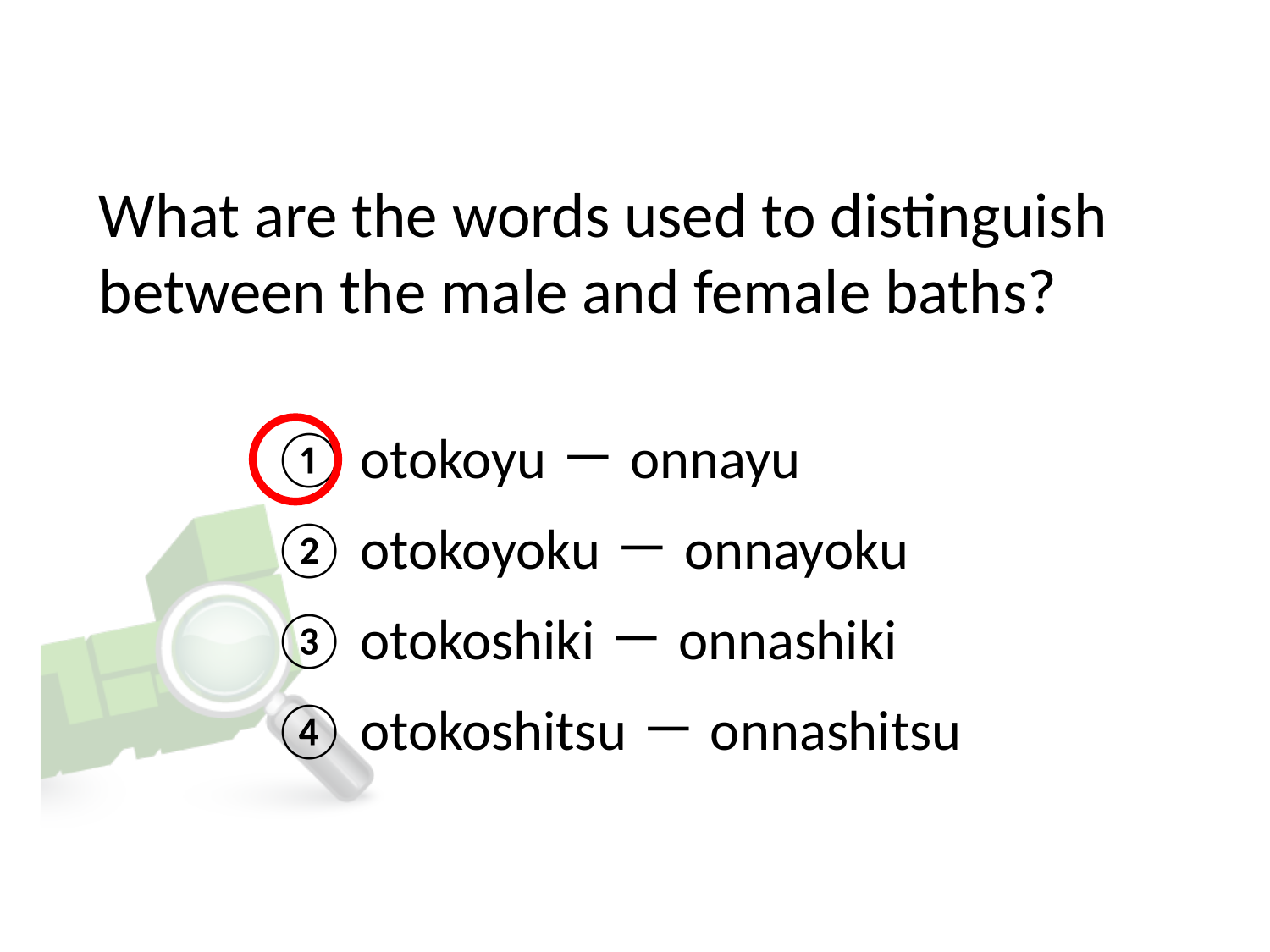

# What are the words used to distinguish between the male and female baths?
① otokoyu－onnayu
② otokoyoku－onnayoku
③ otokoshiki－onnashiki
④ otokoshitsu－onnashitsu